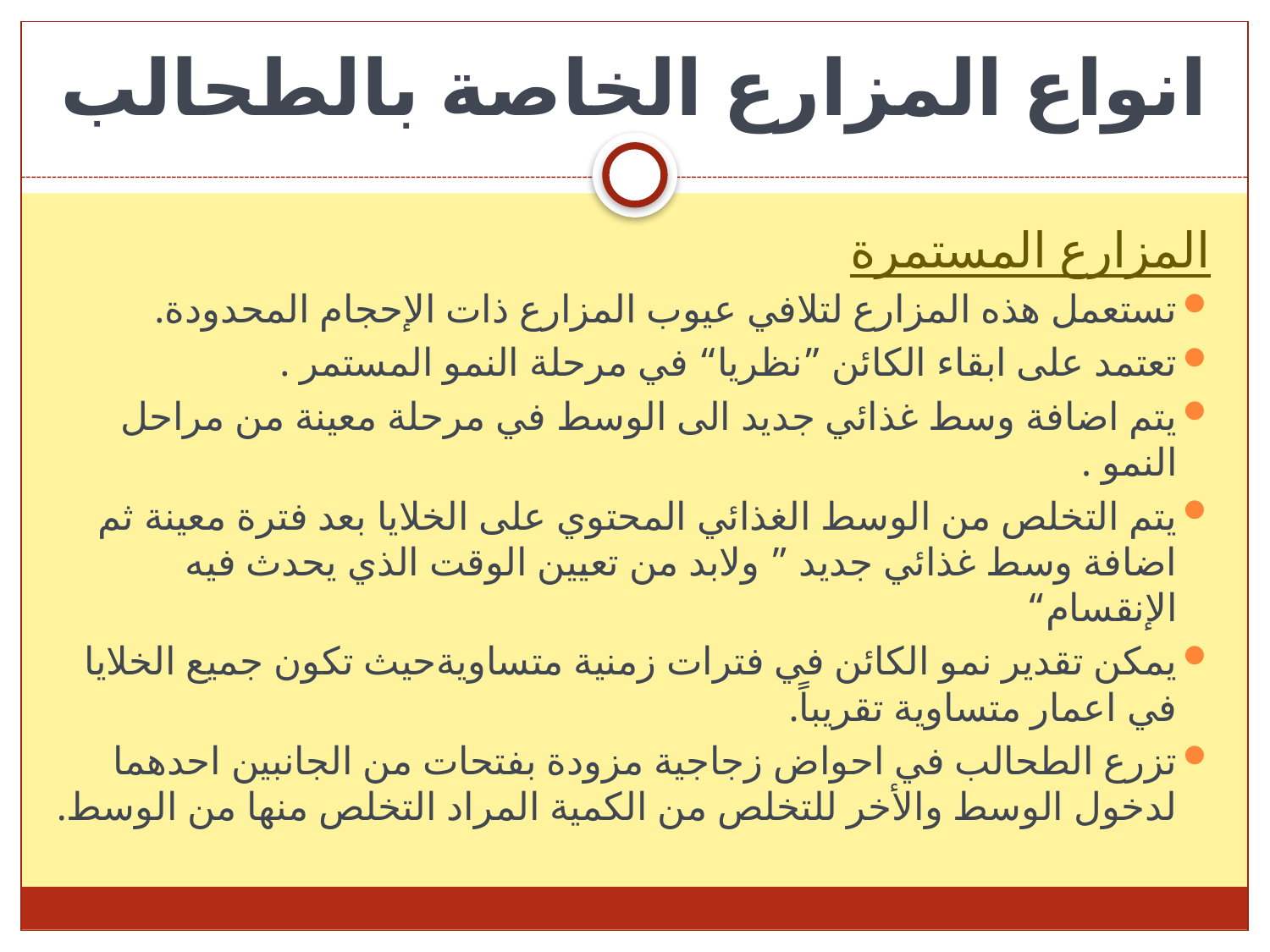

# انواع المزارع الخاصة بالطحالب
المزارع المستمرة
تستعمل هذه المزارع لتلافي عيوب المزارع ذات الإحجام المحدودة.
تعتمد على ابقاء الكائن ”نظريا“ في مرحلة النمو المستمر .
يتم اضافة وسط غذائي جديد الى الوسط في مرحلة معينة من مراحل النمو .
يتم التخلص من الوسط الغذائي المحتوي على الخلايا بعد فترة معينة ثم اضافة وسط غذائي جديد ” ولابد من تعيين الوقت الذي يحدث فيه الإنقسام“
يمكن تقدير نمو الكائن في فترات زمنية متساويةحيث تكون جميع الخلايا في اعمار متساوية تقريباً.
تزرع الطحالب في احواض زجاجية مزودة بفتحات من الجانبين احدهما لدخول الوسط والأخر للتخلص من الكمية المراد التخلص منها من الوسط.